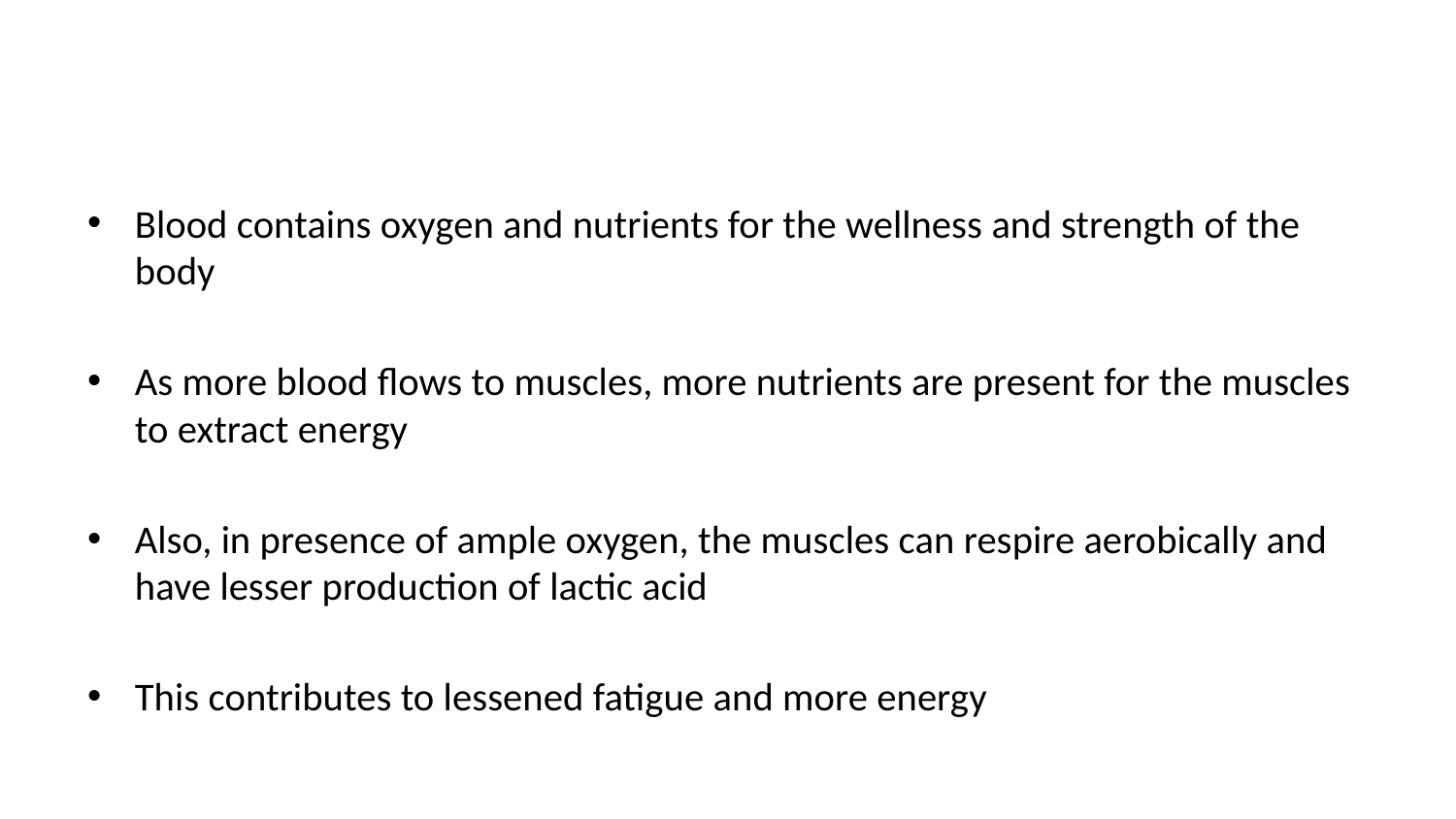

Blood contains oxygen and nutrients for the wellness and strength of the body

As more blood flows to muscles, more nutrients are present for the muscles to extract energy

Also, in presence of ample oxygen, the muscles can respire aerobically and have lesser production of lactic acid

This contributes to lessened fatigue and more energy